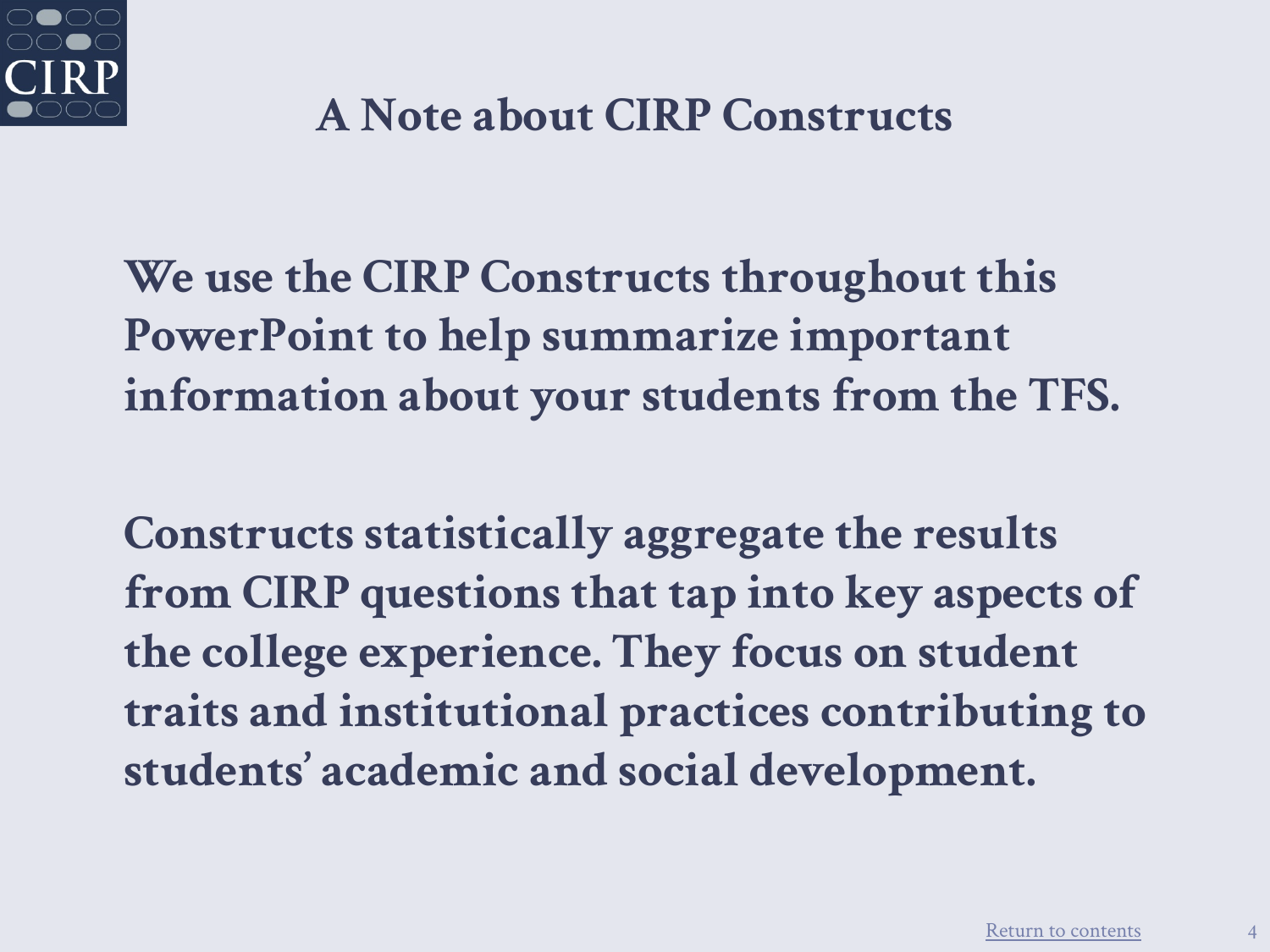

# A Note about CIRP Constructs

	We use the CIRP Constructs throughout this PowerPoint to help summarize important information about your students from the TFS.

	Constructs statistically aggregate the results from CIRP questions that tap into key aspects of the college experience. They focus on student traits and institutional practices contributing to students’ academic and social development.

4